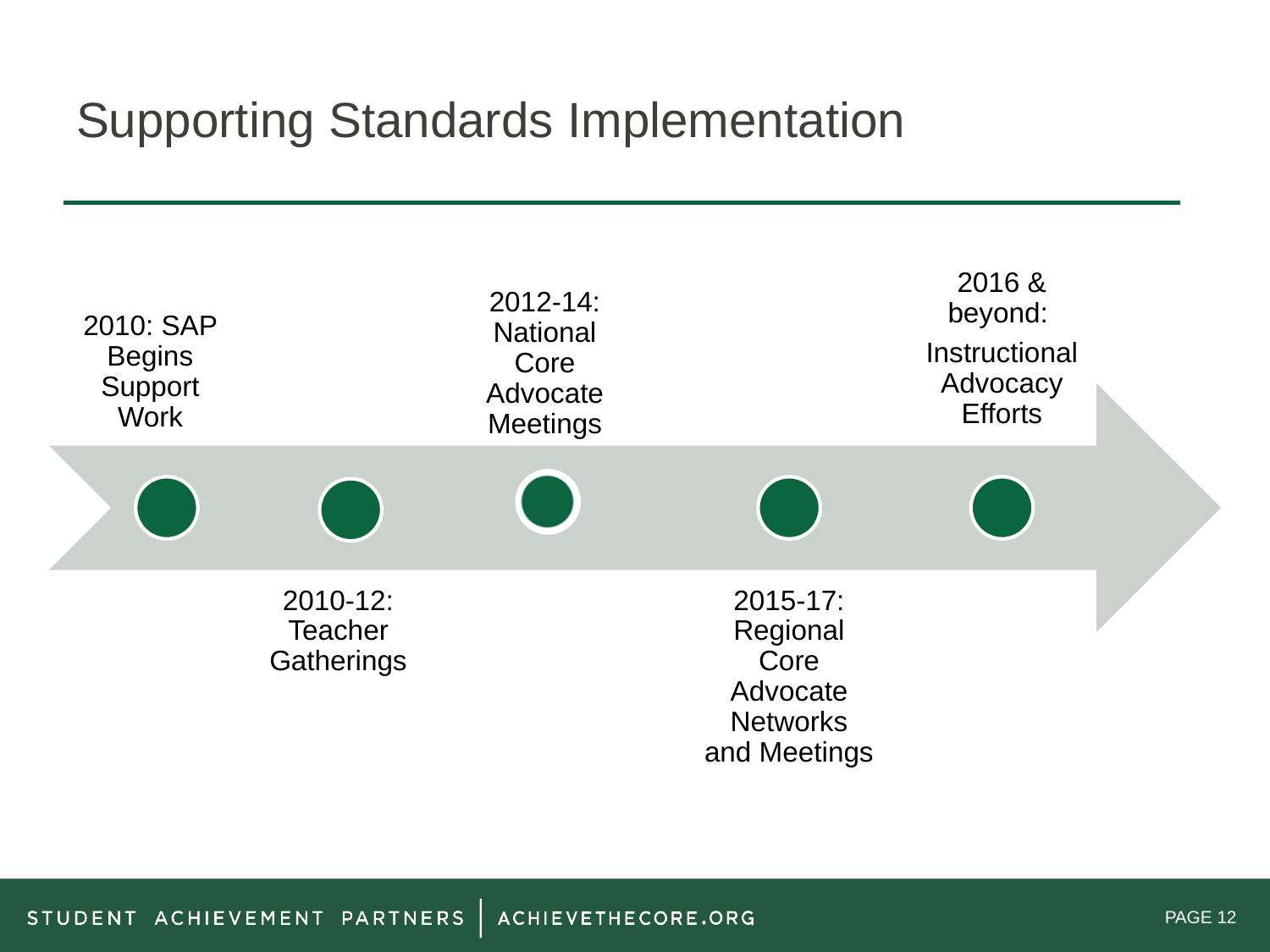

# Supporting Standards Implementation

2016 & beyond:
Instructional Advocacy Efforts

2010: SAP Begins Support Work

2012-14: National Core Advocate Meetings

2010-12: Teacher Gatherings

2015-17: Regional Core Advocate Networks and Meetings